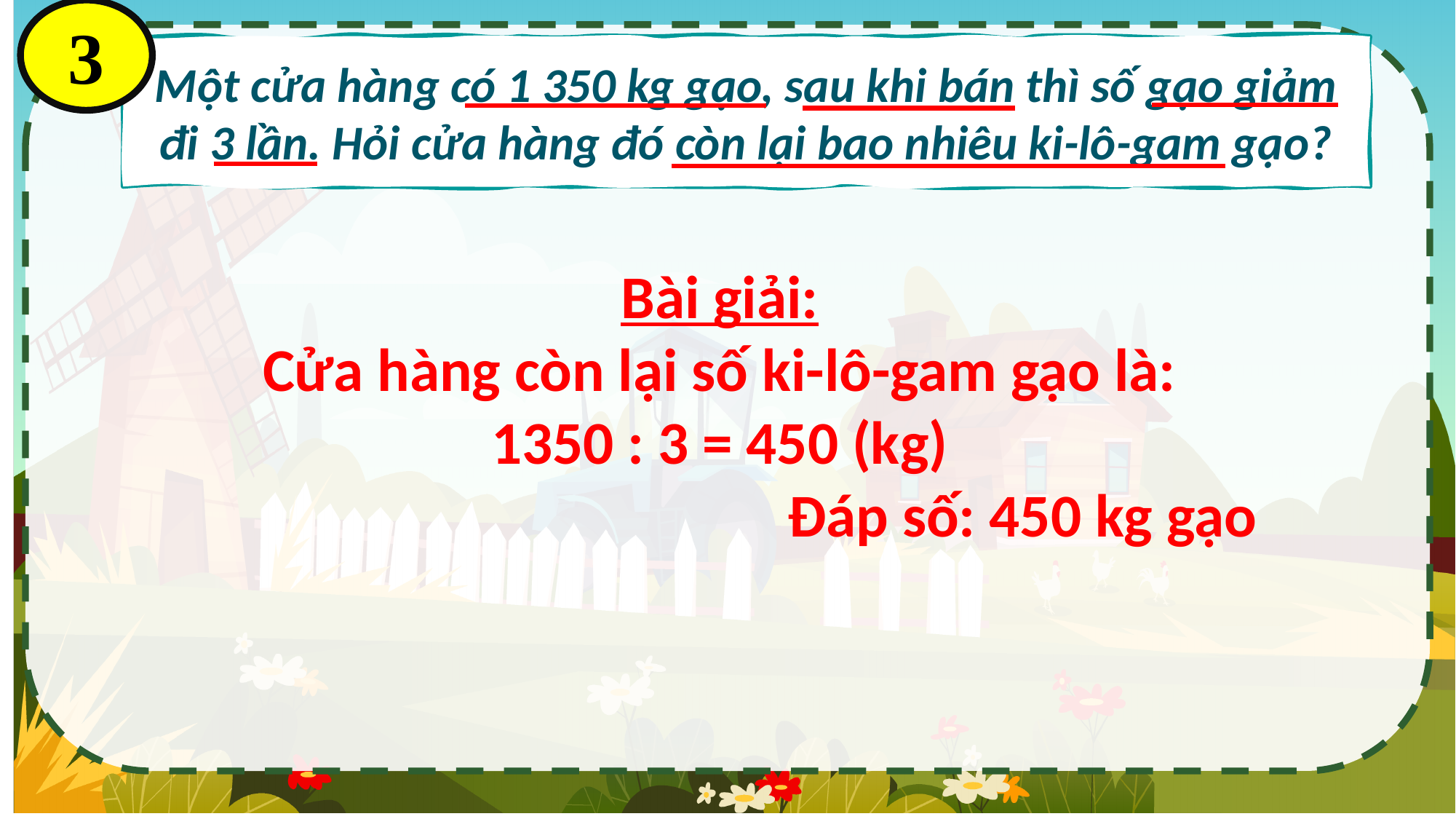

3

Một cửa hàng có 1 350 kg gạo, sau khi bán thì số gạo giảm đi 3 lần. Hỏi cửa hàng đó còn lại bao nhiêu ki-lô-gam gạo?
Bài giải:
Cửa hàng còn lại số ki-lô-gam gạo là:
1350 : 3 = 450 (kg)
Đáp số: 450 kg gạo